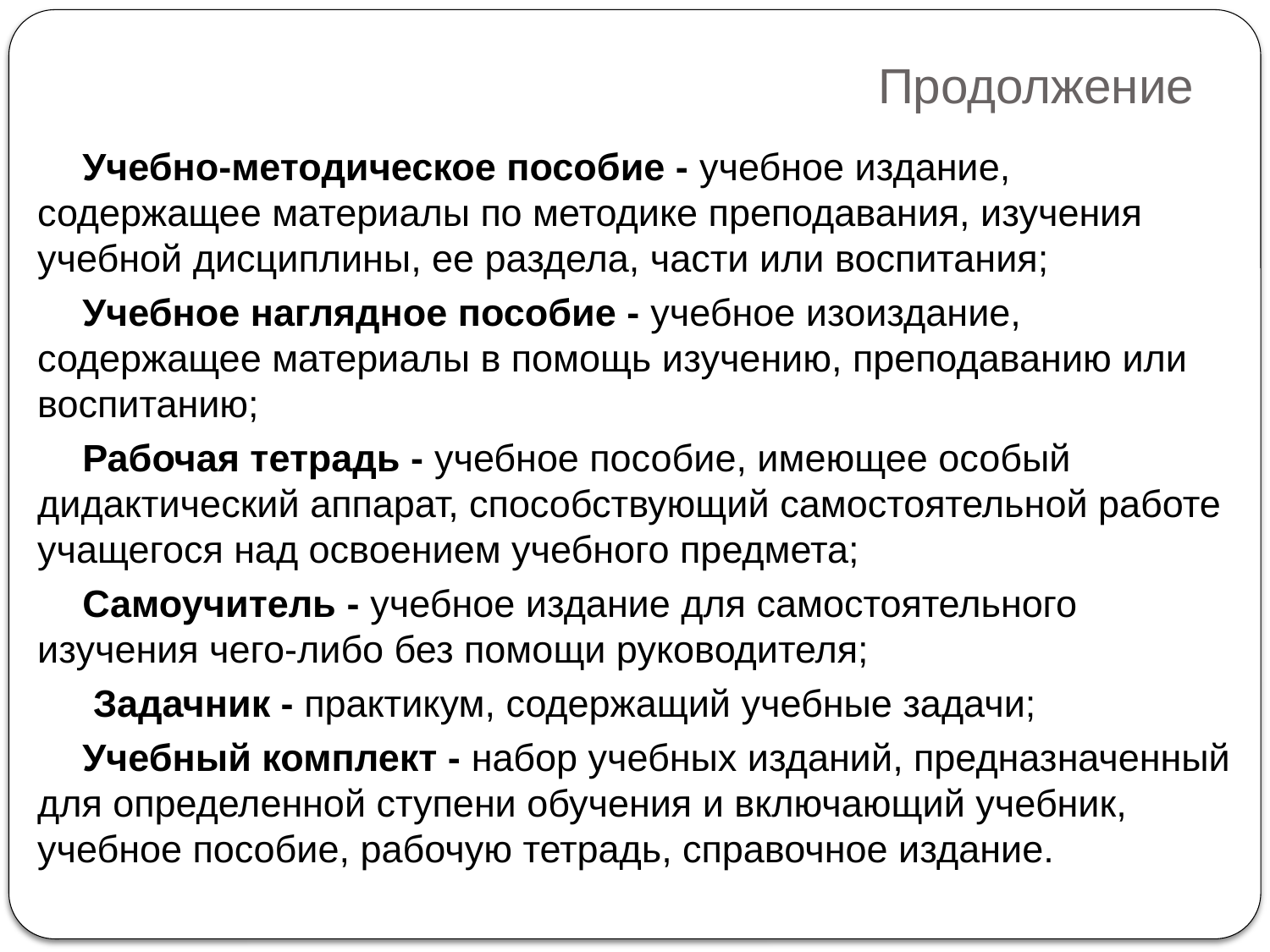

# Продолжение
Учебно-методическое пособие - учебное издание, содержащее материалы по методике преподавания, изучения учебной дисциплины, ее раздела, части или воспитания;
Учебное наглядное пособие - учебное изоиздание, содержащее материалы в помощь изучению, преподаванию или воспитанию;
Рабочая тетрадь - учебное пособие, имеющее особый дидактический аппарат, способствующий самостоятельной работе учащегося над освоением учебного предмета;
Самоучитель - учебное издание для самостоятельного изучения чего-либо без помощи руководителя;
 Задачник - практикум, содержащий учебные задачи;
Учебный комплект - набор учебных изданий, предназначенный для определенной ступени обучения и включающий учебник, учебное пособие, рабочую тетрадь, справочное издание.